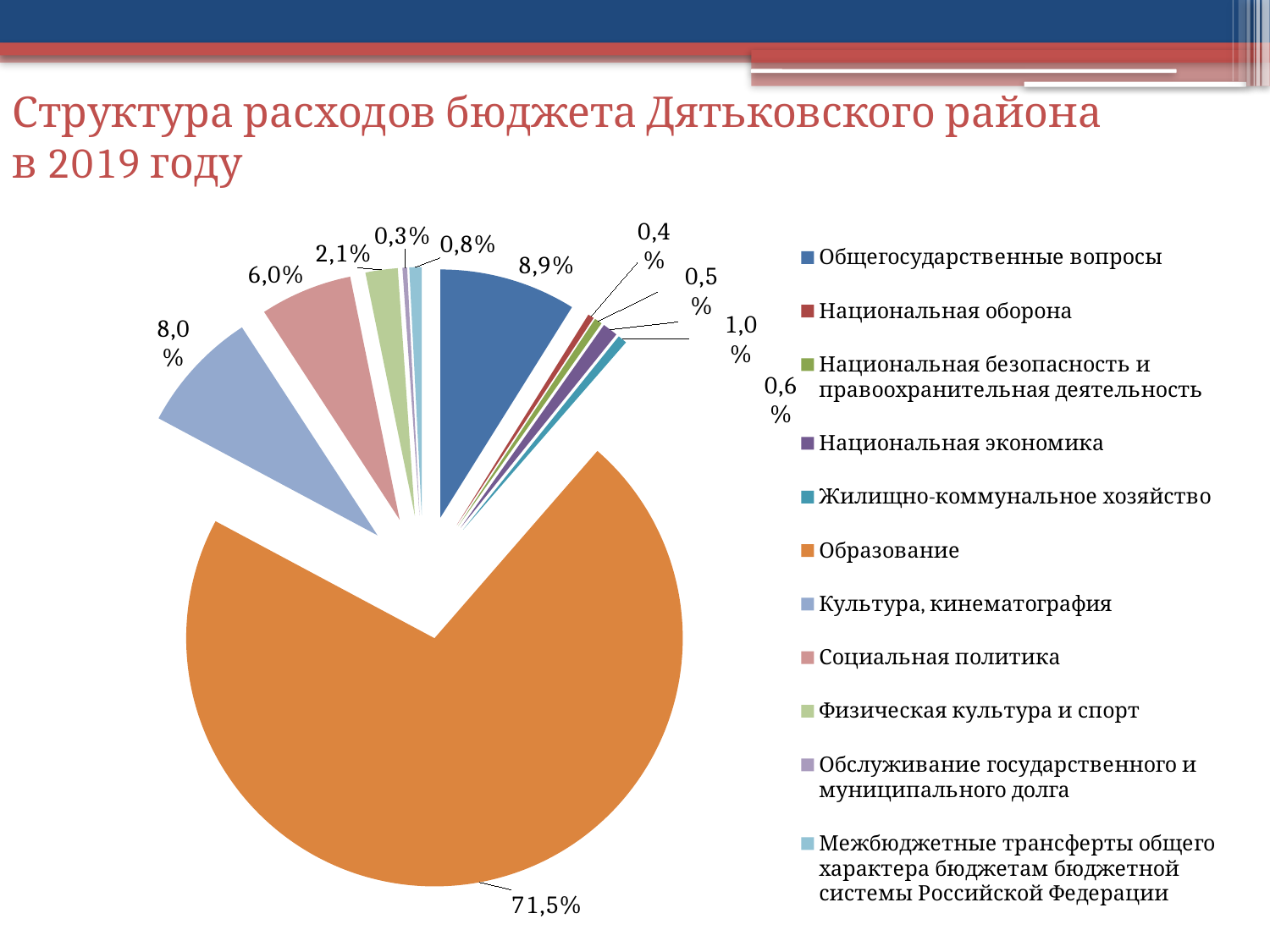

# Структура расходов бюджета Дятьковского района в 2019 году

### Chart

| Category |  |
|---|---|
| Общегосударственные вопросы | 8.9 |
| Национальная оборона | 0.4 |
| Национальная безопасность и правоохранительная деятельность | 0.5 |
| Национальная экономика | 1.0 |
| Жилищно-коммунальное хозяйство | 0.6 |
| Образование | 71.5 |
| Культура, кинематография | 8.0 |
| Социальная политика | 6.0 |
| Физическая культура и спорт | 2.1 |
| Обслуживание государственного и муниципального долга | 0.3 |
| Межбюджетные трансферты общего характера бюджетам бюджетной системы Российской Федерации | 0.8 |